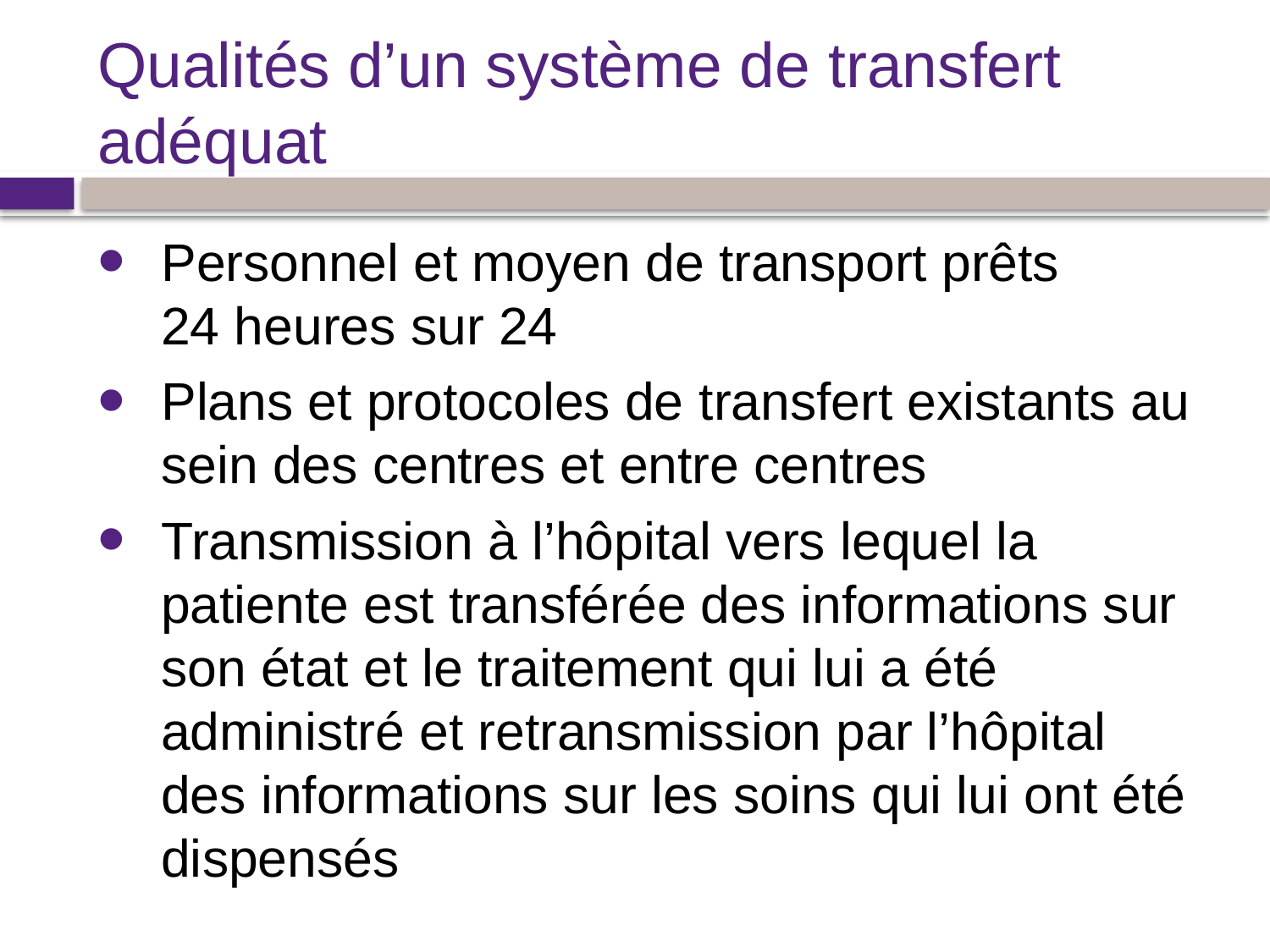

# Qualités d’un système de transfert adéquat
Personnel et moyen de transport prêts 24 heures sur 24
Plans et protocoles de transfert existants au sein des centres et entre centres
Transmission à l’hôpital vers lequel la patiente est transférée des informations sur son état et le traitement qui lui a été administré et retransmission par l’hôpital des informations sur les soins qui lui ont été dispensés